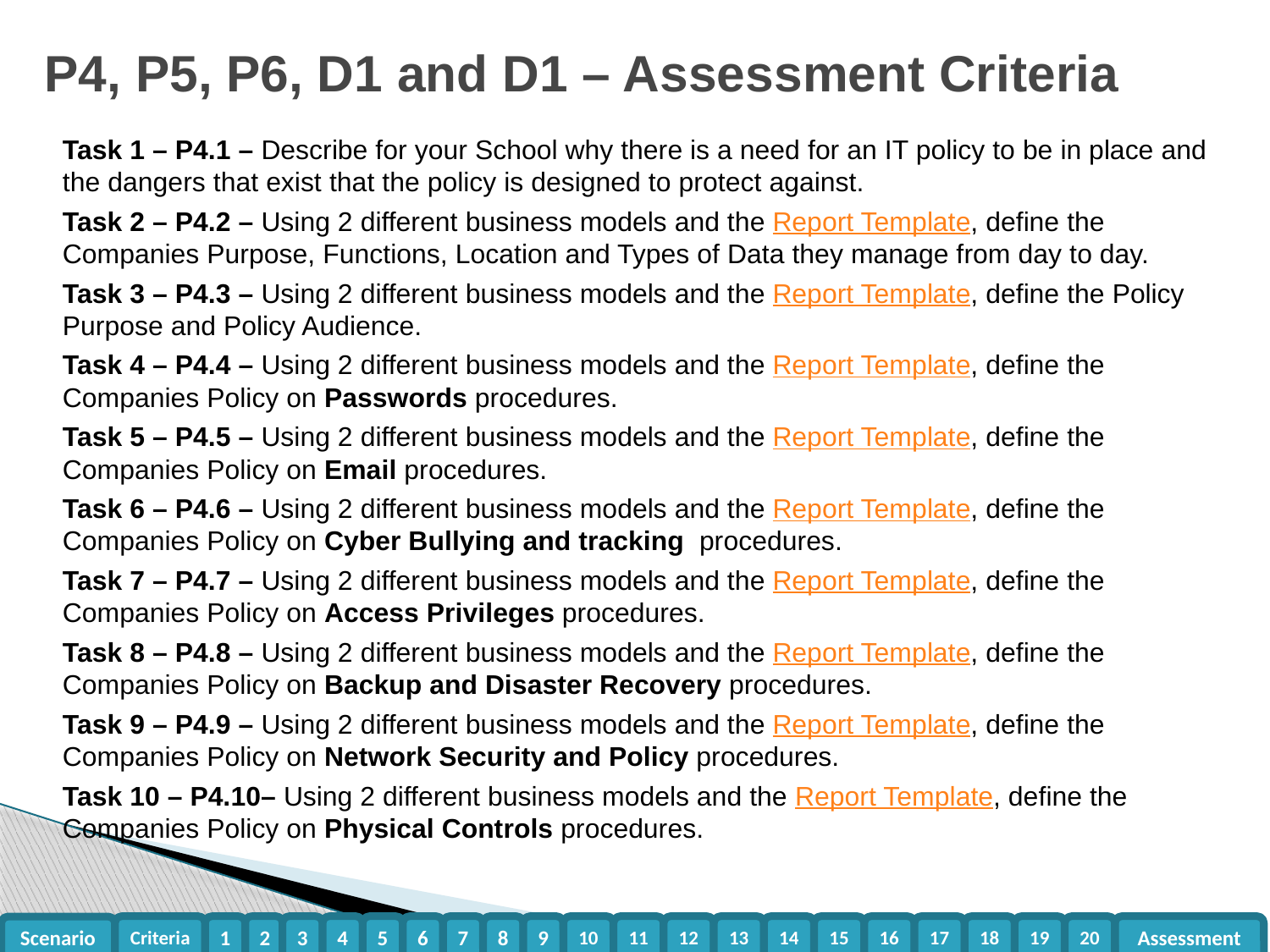

# P4, P5, P6, D1 and D1 – Assessment Criteria
Task 1 – P4.1 – Describe for your School why there is a need for an IT policy to be in place and the dangers that exist that the policy is designed to protect against.
Task 2 – P4.2 – Using 2 different business models and the Report Template, define the Companies Purpose, Functions, Location and Types of Data they manage from day to day.
Task 3 – P4.3 – Using 2 different business models and the Report Template, define the Policy Purpose and Policy Audience.
Task 4 – P4.4 – Using 2 different business models and the Report Template, define the Companies Policy on Passwords procedures.
Task 5 – P4.5 – Using 2 different business models and the Report Template, define the Companies Policy on Email procedures.
Task 6 – P4.6 – Using 2 different business models and the Report Template, define the Companies Policy on Cyber Bullying and tracking  procedures.
Task 7 – P4.7 – Using 2 different business models and the Report Template, define the Companies Policy on Access Privileges procedures.
Task 8 – P4.8 – Using 2 different business models and the Report Template, define the Companies Policy on Backup and Disaster Recovery procedures.
Task 9 – P4.9 – Using 2 different business models and the Report Template, define the Companies Policy on Network Security and Policy procedures.
Task 10 – P4.10– Using 2 different business models and the Report Template, define the Companies Policy on Physical Controls procedures.